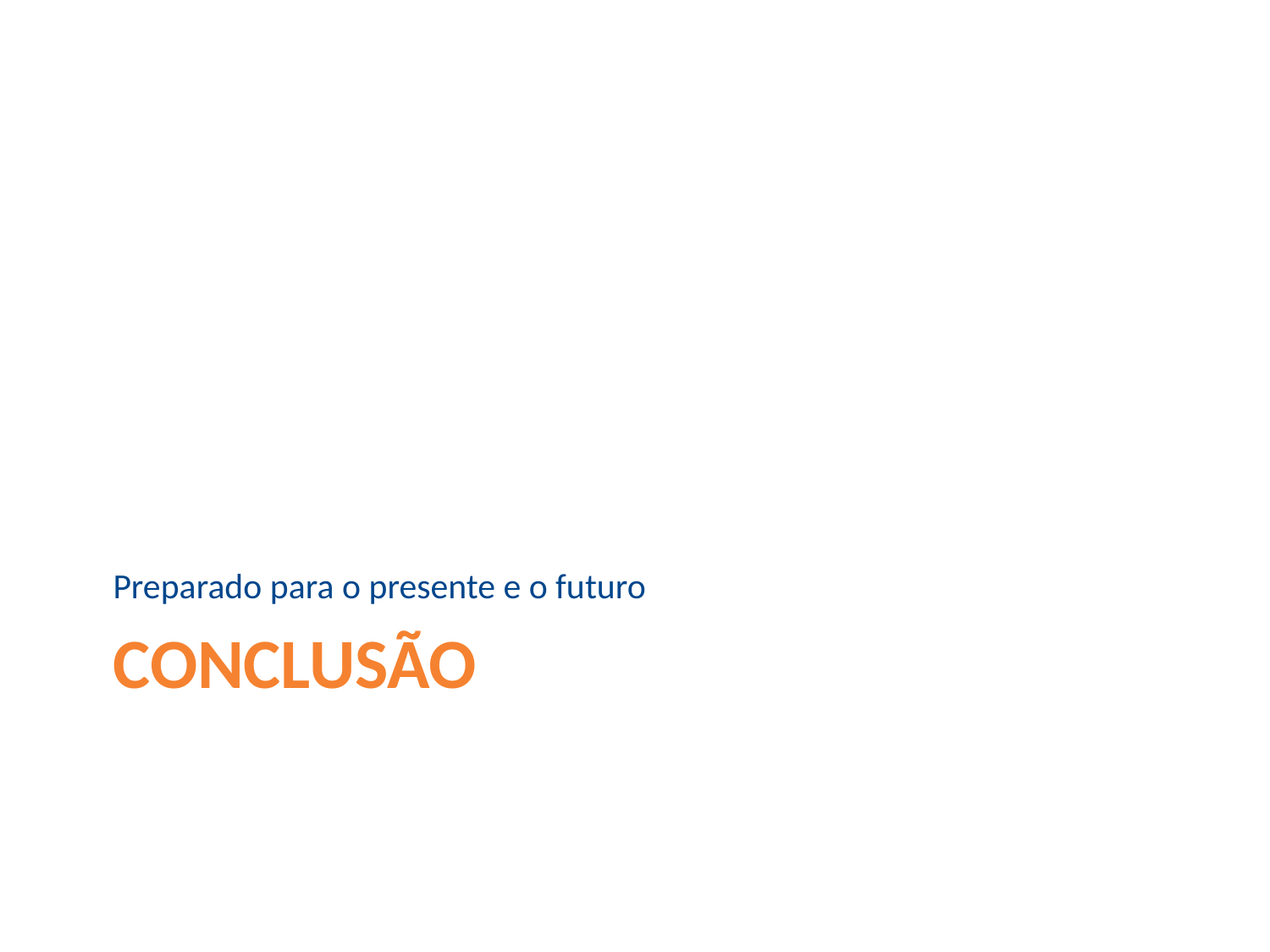

Preparado para o presente e o futuro
# Conclusão